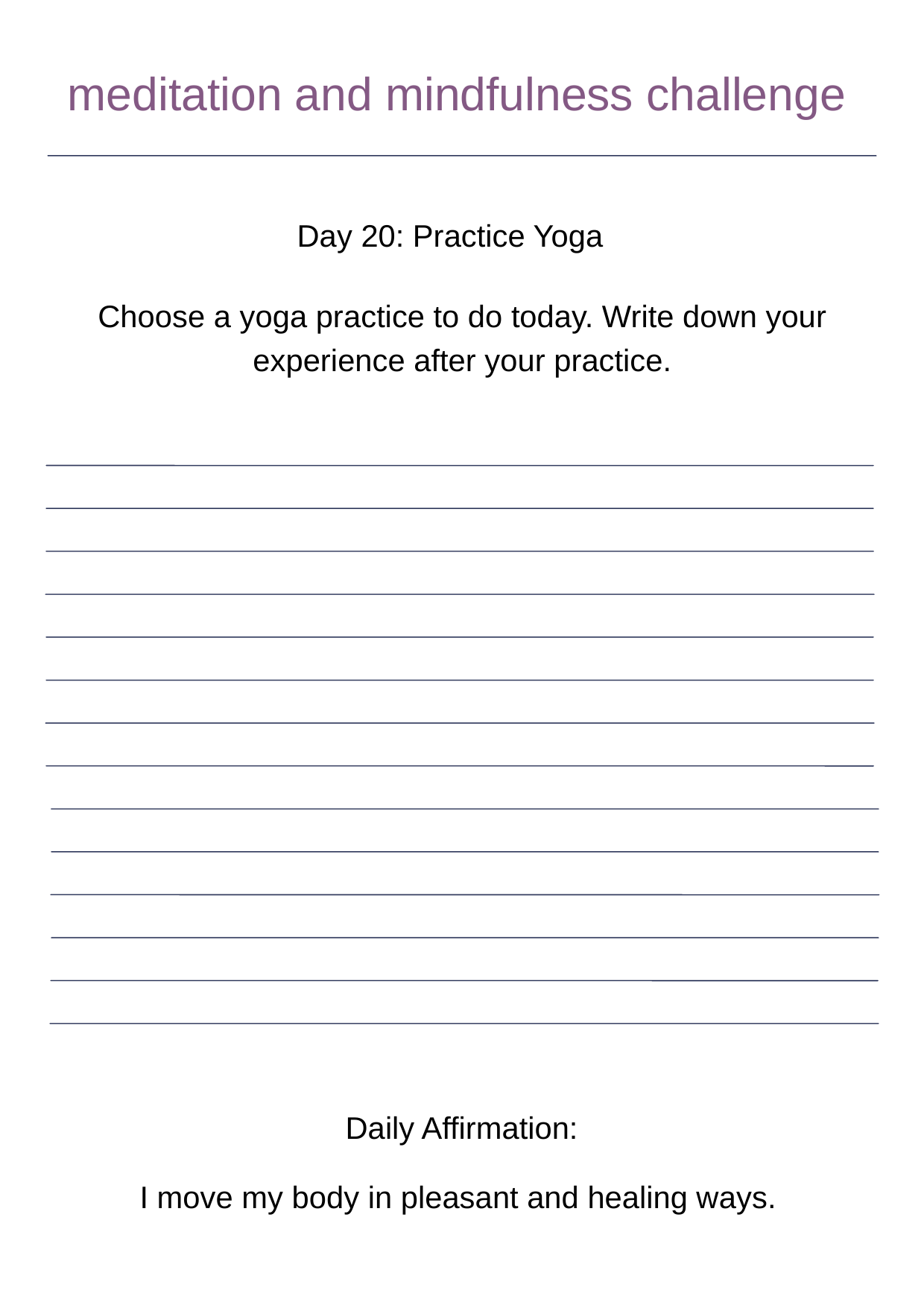

meditation and mindfulness challenge

Day 20: Practice Yoga
Choose a yoga practice to do today. Write down your experience after your practice.

Daily Affirmation:
I move my body in pleasant and healing ways.